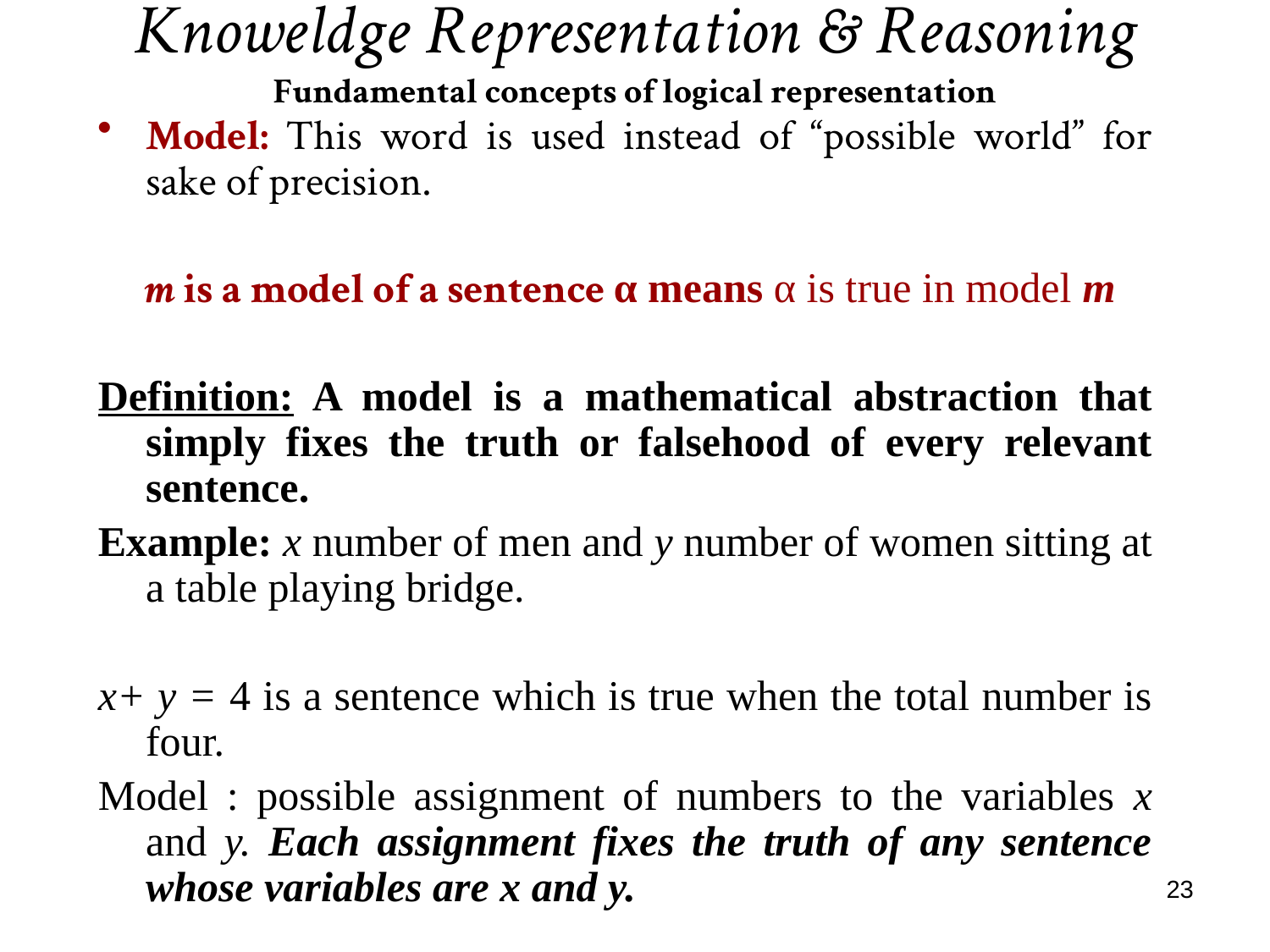

# Knoweldge Representation & Reasoning Fundamental concepts of logical representation
Model: This word is used instead of “possible world” for sake of precision.

 m is a model of a sentence α means α is true in model m

Definition: A model is a mathematical abstraction that simply fixes the truth or falsehood of every relevant sentence.
Example: x number of men and y number of women sitting at a table playing bridge.

x+ y = 4 is a sentence which is true when the total number is four.
Model : possible assignment of numbers to the variables x and y. Each assignment fixes the truth of any sentence whose variables are x and y.

23